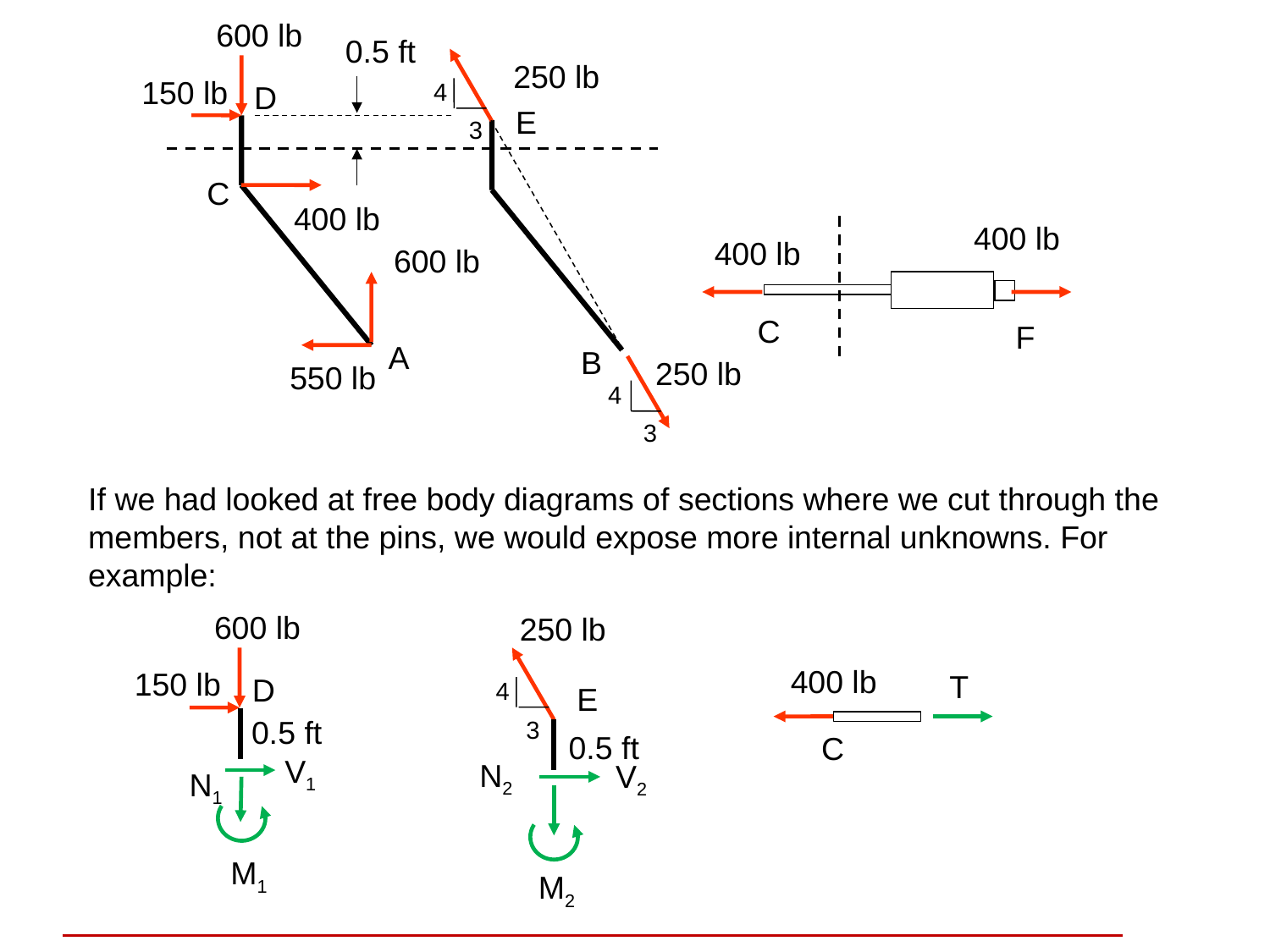

600 lb
0.5 ft

250 lb

150 lb
4
D

E

3

C

400 lb
400 lb
400 lb
600 lb

C
F
A
B

250 lb
550 lb

4

3
If we had looked at free body diagrams of sections where we cut through the members, not at the pins, we would expose more internal unknowns. For example:
600 lb
250 lb

400 lb
150 lb
T
D
4
E

0.5 ft

3

0.5 ft
C
V1
N2
V2
N1

M1
M2